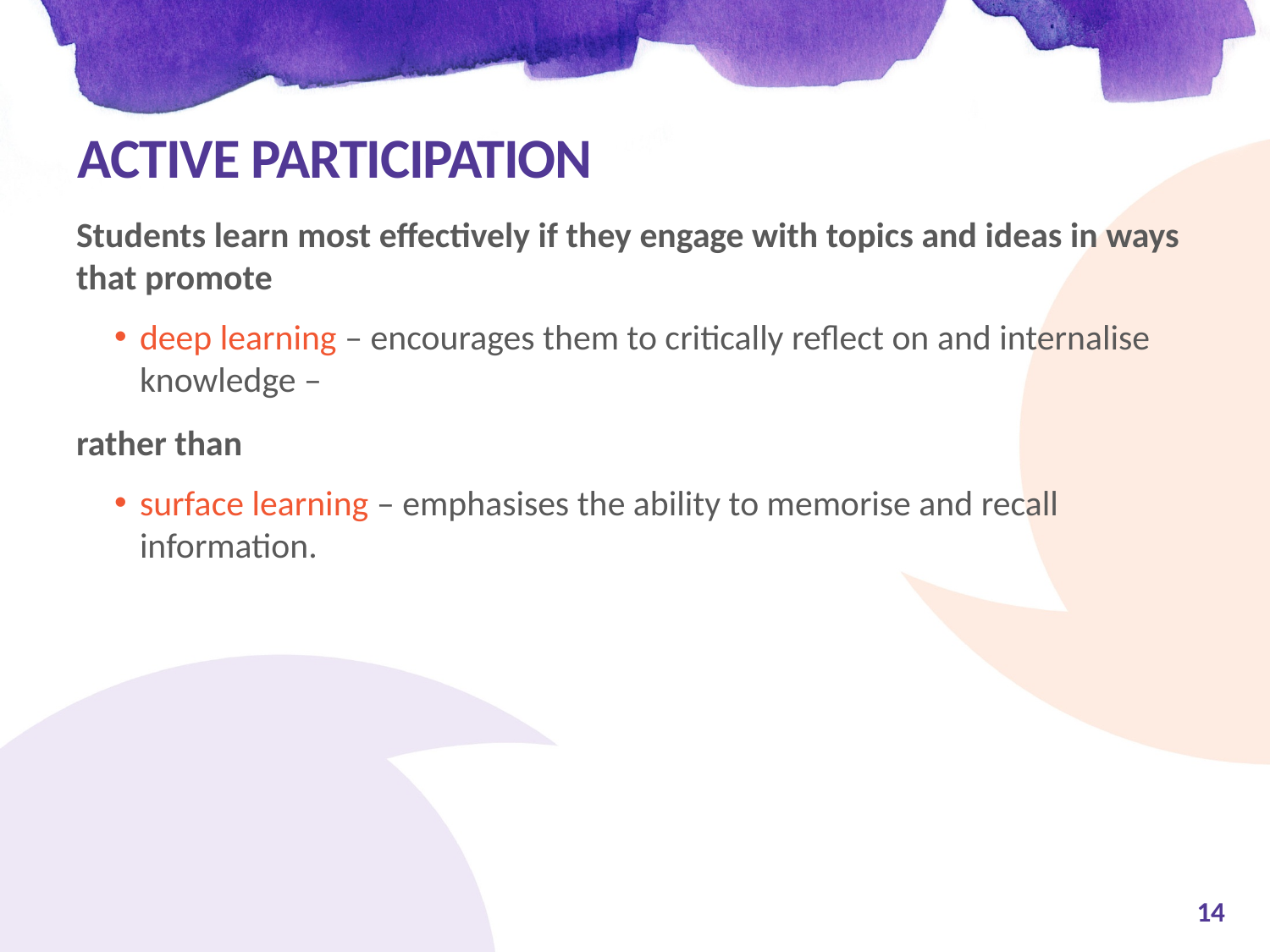

# Active participation
Students learn most effectively if they engage with topics and ideas in ways that promote
deep learning – encourages them to critically reflect on and internalise knowledge –
rather than
surface learning – emphasises the ability to memorise and recall information.
14